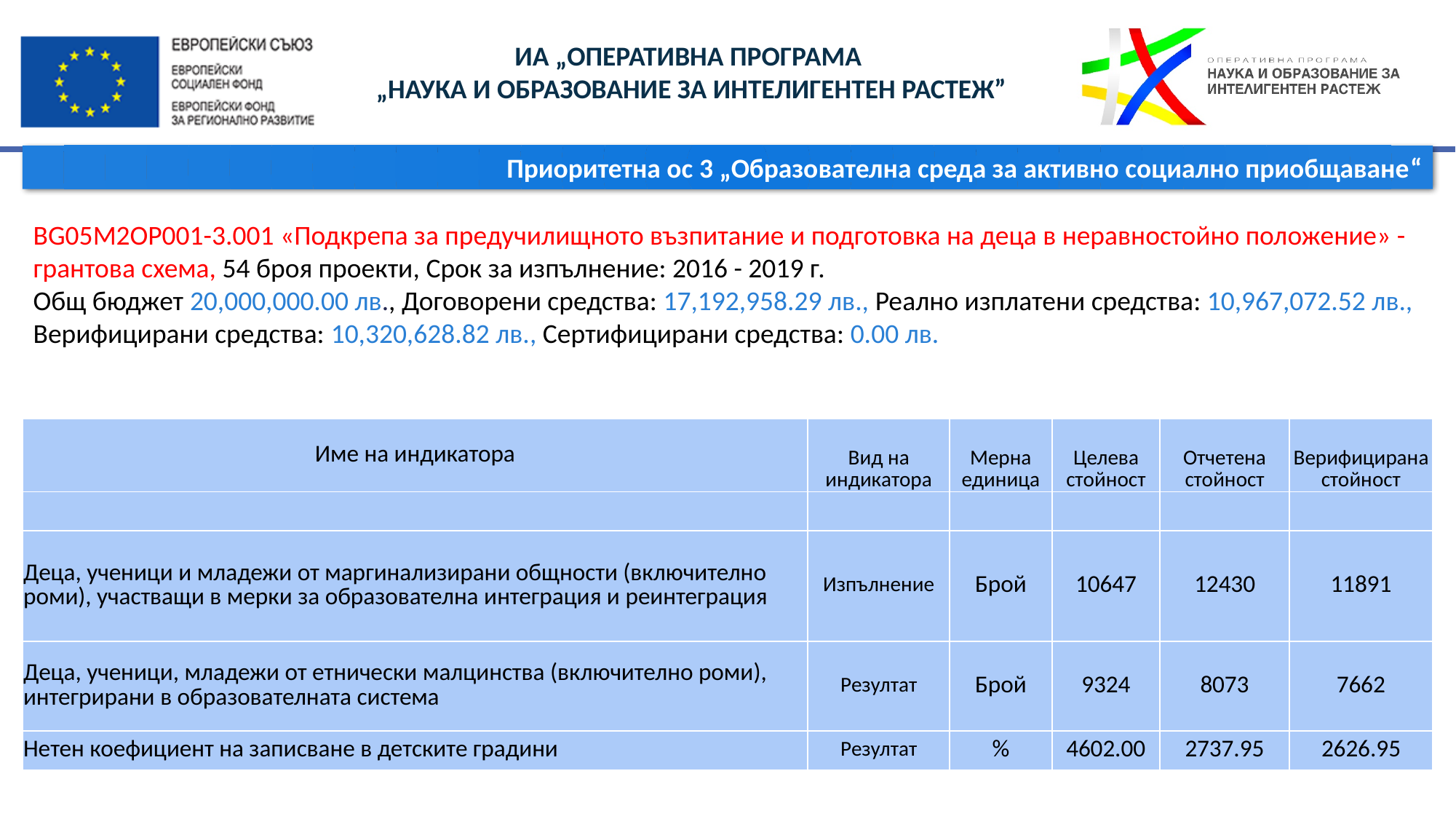

Приоритетна ос 3 „Образователна среда за активно социално приобщаване“
BG05M2OP001-3.001 «Подкрепа за предучилищното възпитание и подготовка на деца в неравностойно положение» - грантова схема, 54 броя проекти, Срок за изпълнение: 2016 - 2019 г.
Общ бюджет 20,000,000.00 лв., Договорени средства: 17,192,958.29 лв., Реално изплатени средства: 10,967,072.52 лв., Верифицирани средства: 10,320,628.82 лв., Сертифицирани средства: 0.00 лв.
| Име на индикатора | Вид на индикатора | Мерна единица | Целева стойност | Отчетена стойност | Верифицирана стойност |
| --- | --- | --- | --- | --- | --- |
|  |  |  |  |  |  |
| Деца, ученици и младежи от маргинализирани общности (включително роми), участващи в мерки за образователна интеграция и реинтеграция | Изпълнение | Брой | 10647 | 12430 | 11891 |
| Деца, ученици, младежи от етнически малцинства (включително роми), интегрирани в образователната система | Резултат | Брой | 9324 | 8073 | 7662 |
| Нетен коефициент на записване в детските градини | Резултат | % | 4602.00 | 2737.95 | 2626.95 |